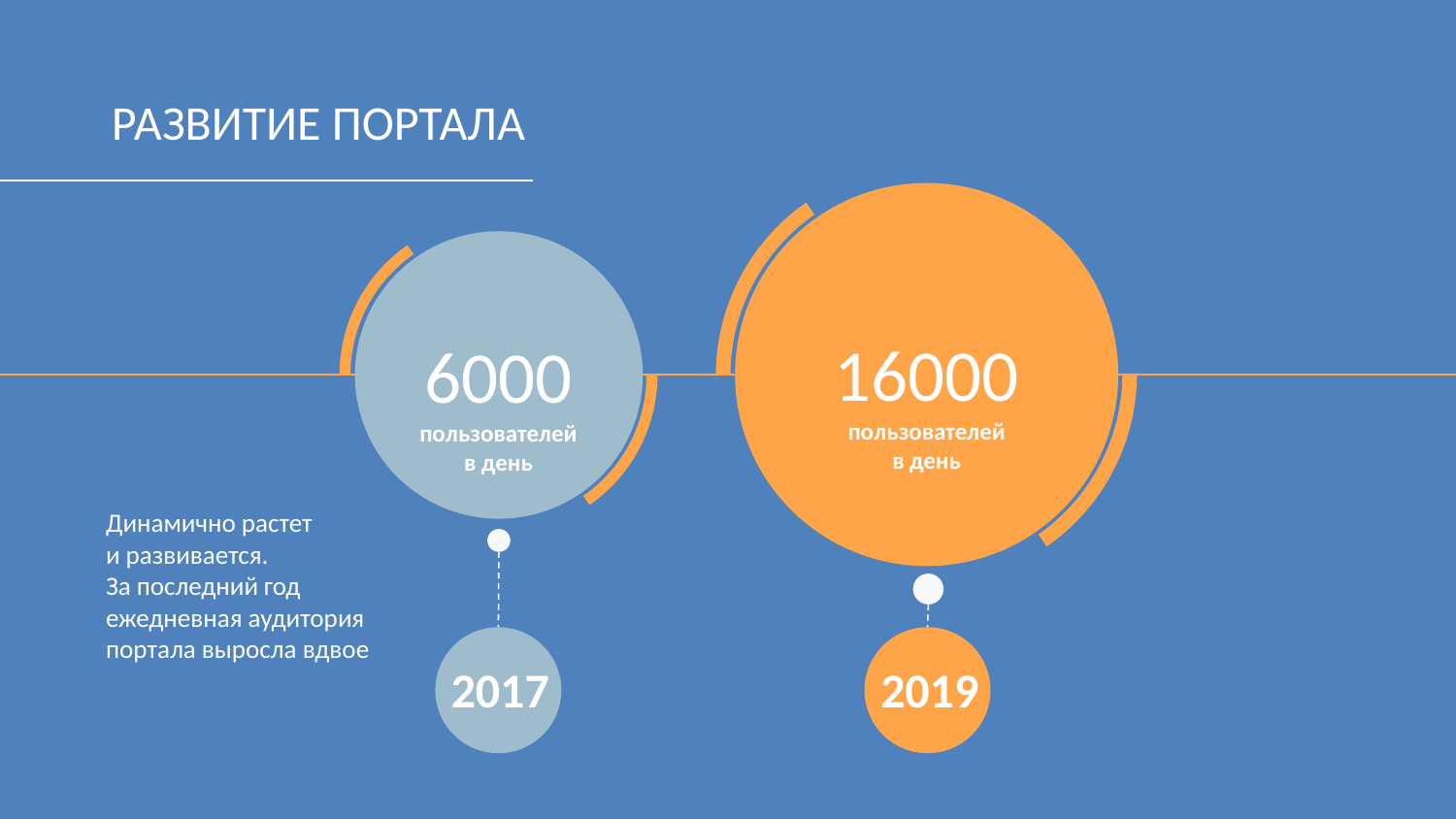

РАЗВИТИЕ ПОРТАЛА

16000
пользователей
в день

6000
пользователей
в день
Динамично растет
и развивается.
За последний год ежедневная аудитория портала выросла вдвое

2017
2019